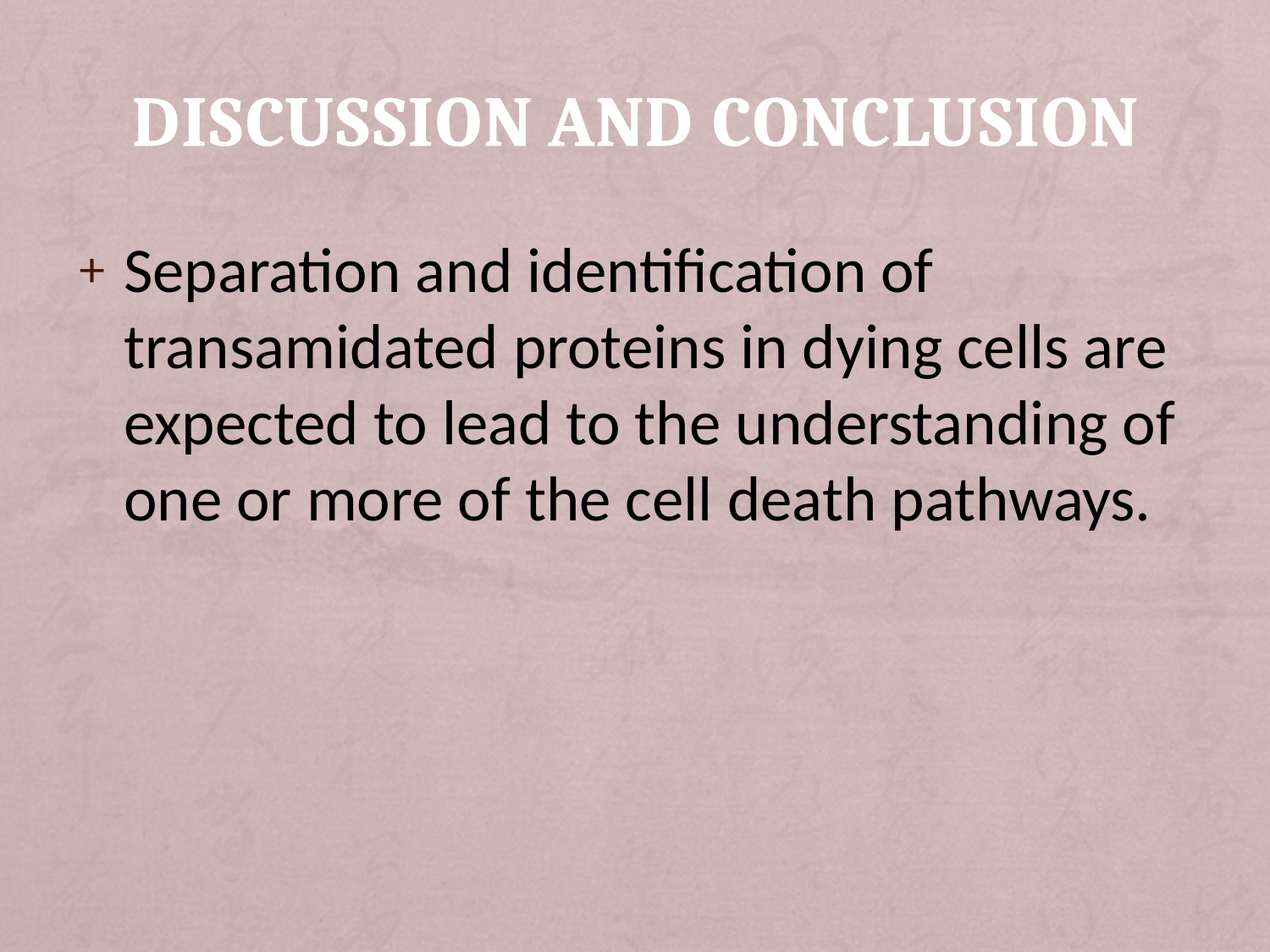

# Discussion and COnclusion
Separation and identification of transamidated proteins in dying cells are expected to lead to the understanding of one or more of the cell death pathways.